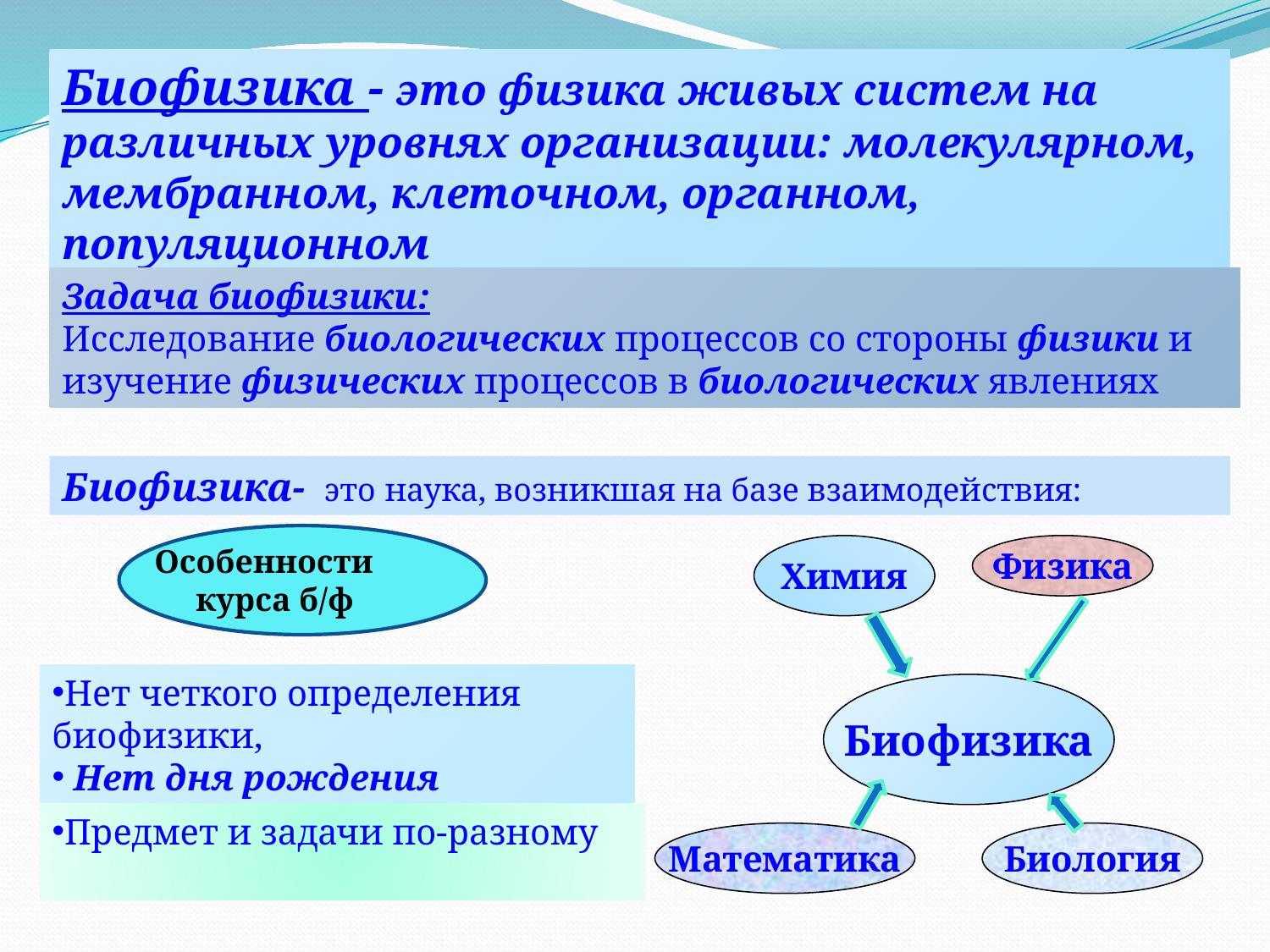

Биофизика - это физика живых систем на различных уровнях организации: молекулярном, мембранном, клеточном, органном, популяционном
Задача биофизики:
Исследование биологических процессов со стороны физики и изучение физических процессов в биологических явлениях
Биофизика-  это наука, возникшая на базе взаимодействия:

    Особенности
         курса б/ф
Химия
Физика

Нет четкого определения биофизики,
 Нет дня рождения
Биофизика

Предмет и задачи по-разному

Математика
Биология